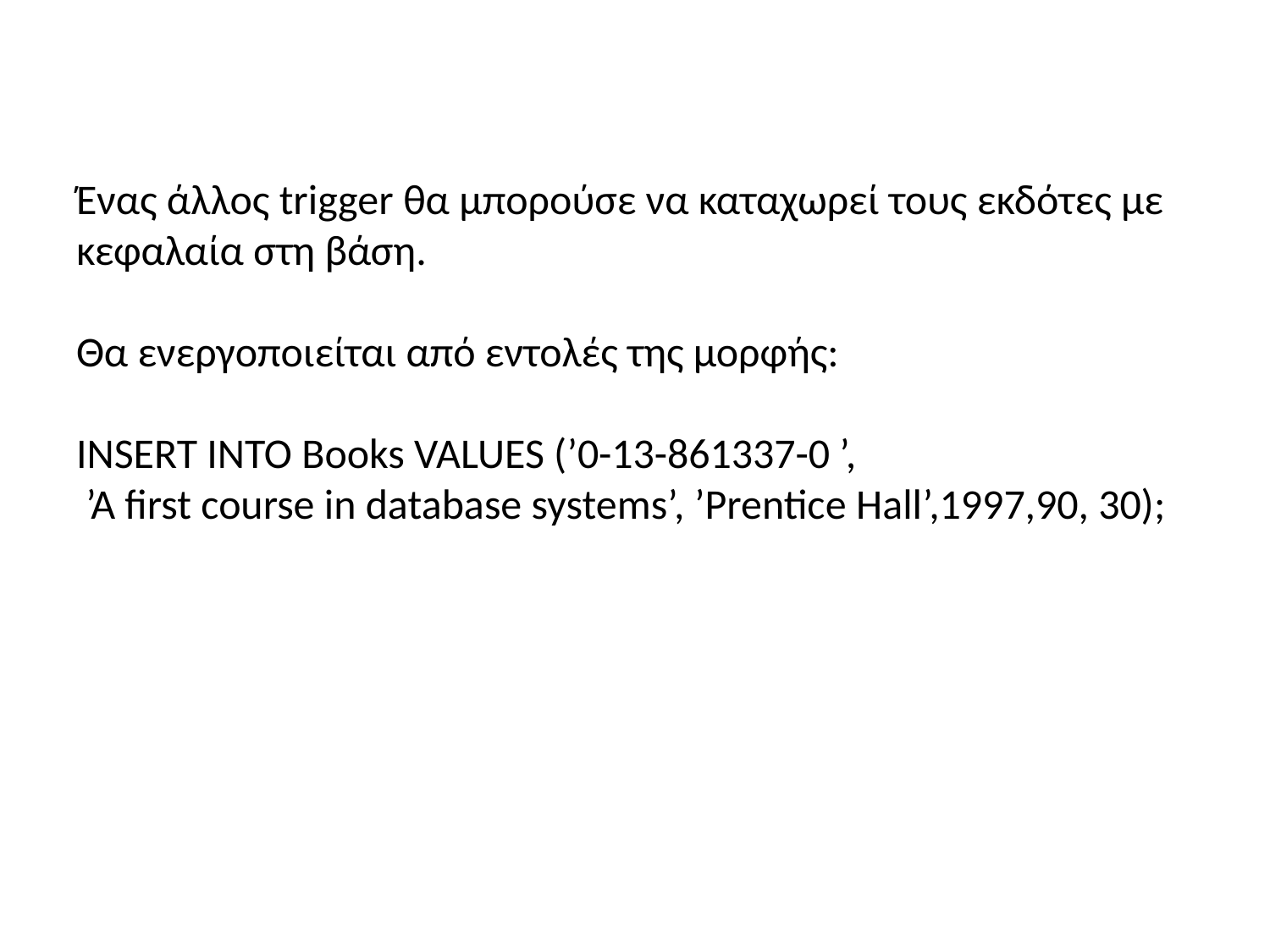

#
Ένας άλλος trigger θα μπορούσε να καταχωρεί τους εκδότες με κεφαλαία στη βάση.
Θα ενεργοποιείται από εντολές της μορφής:
INSERT INTO Books VALUES (’0-13-861337-0 ’,
 ’A first course in database systems’, ’Prentice Hall’,1997,90, 30);